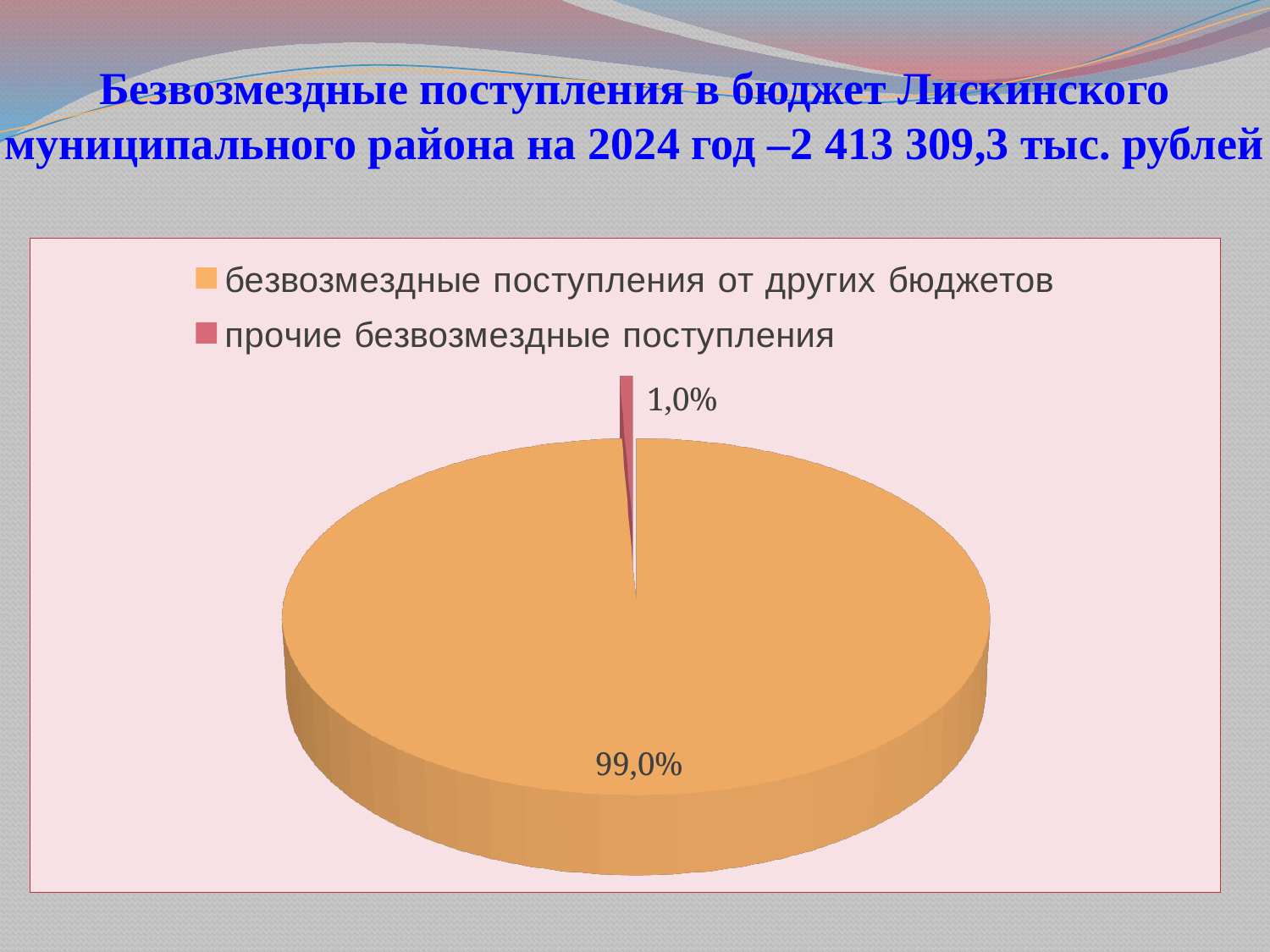

# Безвозмездные поступления в бюджет Лискинского муниципального района на 2024 год –2 413 309,3 тыс. рублей

[unsupported chart]